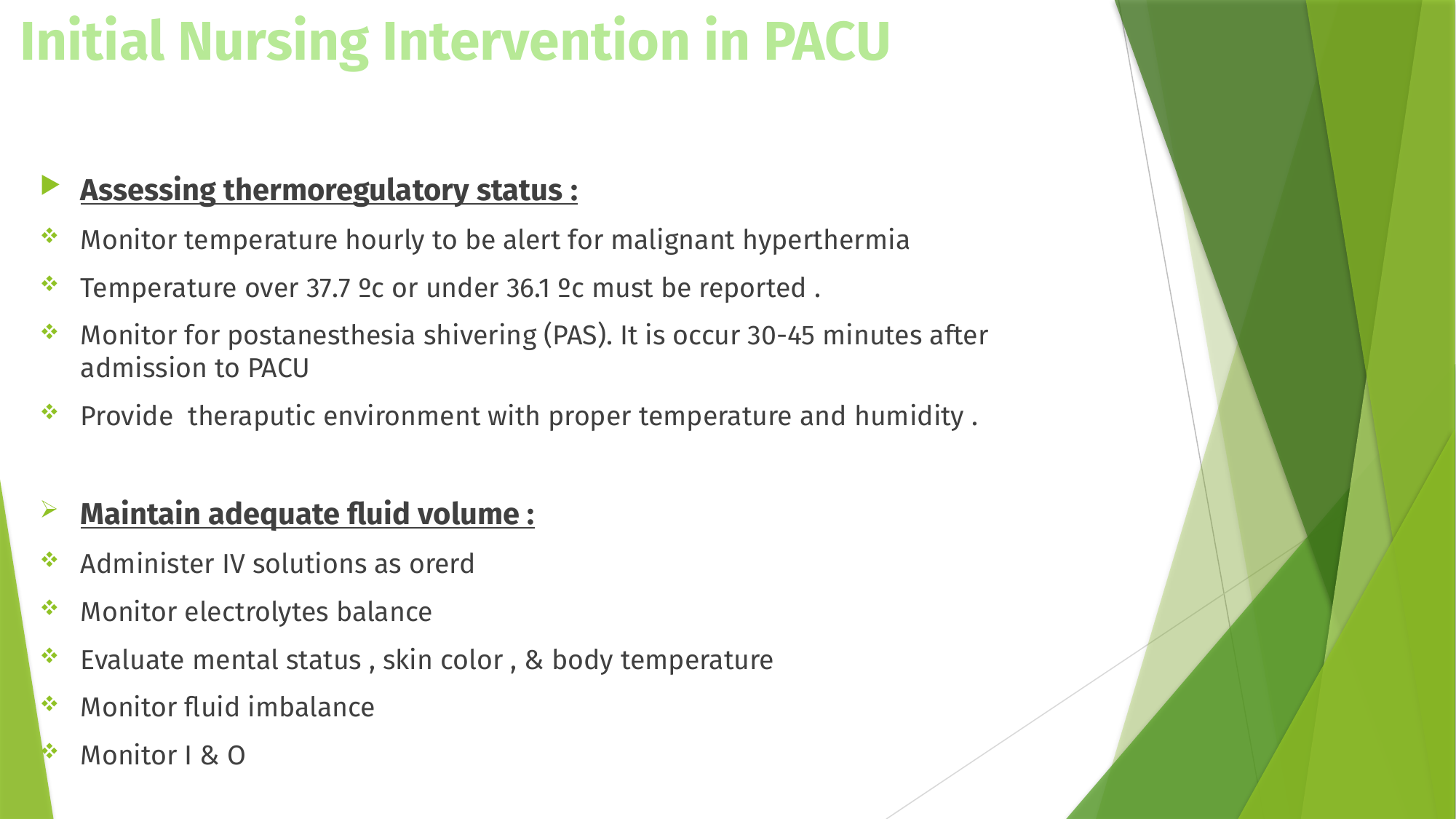

# Initial Nursing Intervention in PACU
Assessing thermoregulatory status :
Monitor temperature hourly to be alert for malignant hyperthermia
Temperature over 37.7 ºc or under 36.1 ºc must be reported .
Monitor for postanesthesia shivering (PAS). It is occur 30-45 minutes after admission to PACU
Provide  theraputic environment with proper temperature and humidity .

Maintain adequate fluid volume :
Administer IV solutions as orerd
Monitor electrolytes balance
Evaluate mental status , skin color , & body temperature
Monitor fluid imbalance
Monitor I & O